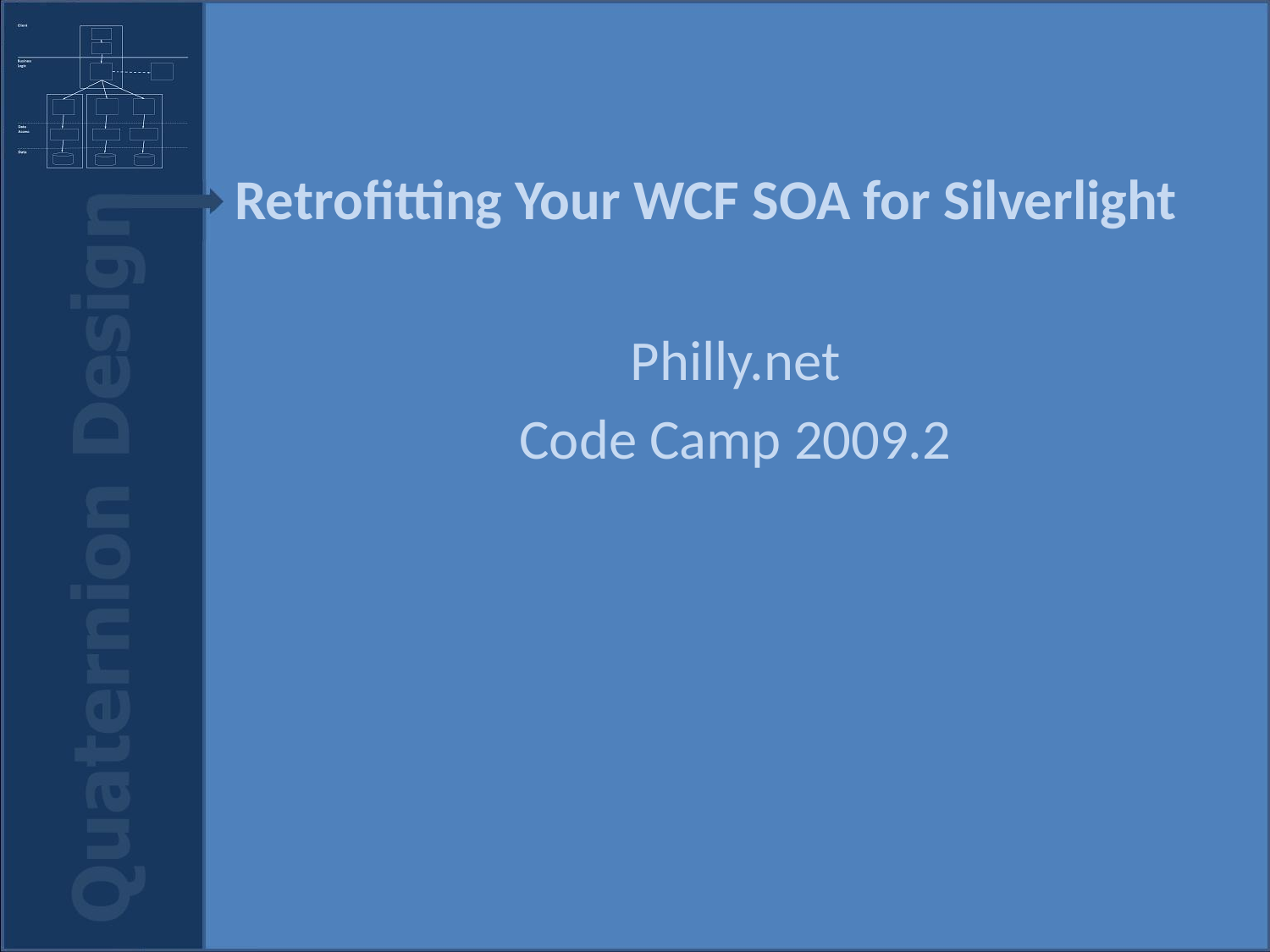

# Retrofitting Your WCF SOA for Silverlight
Philly.net
Code Camp 2009.2